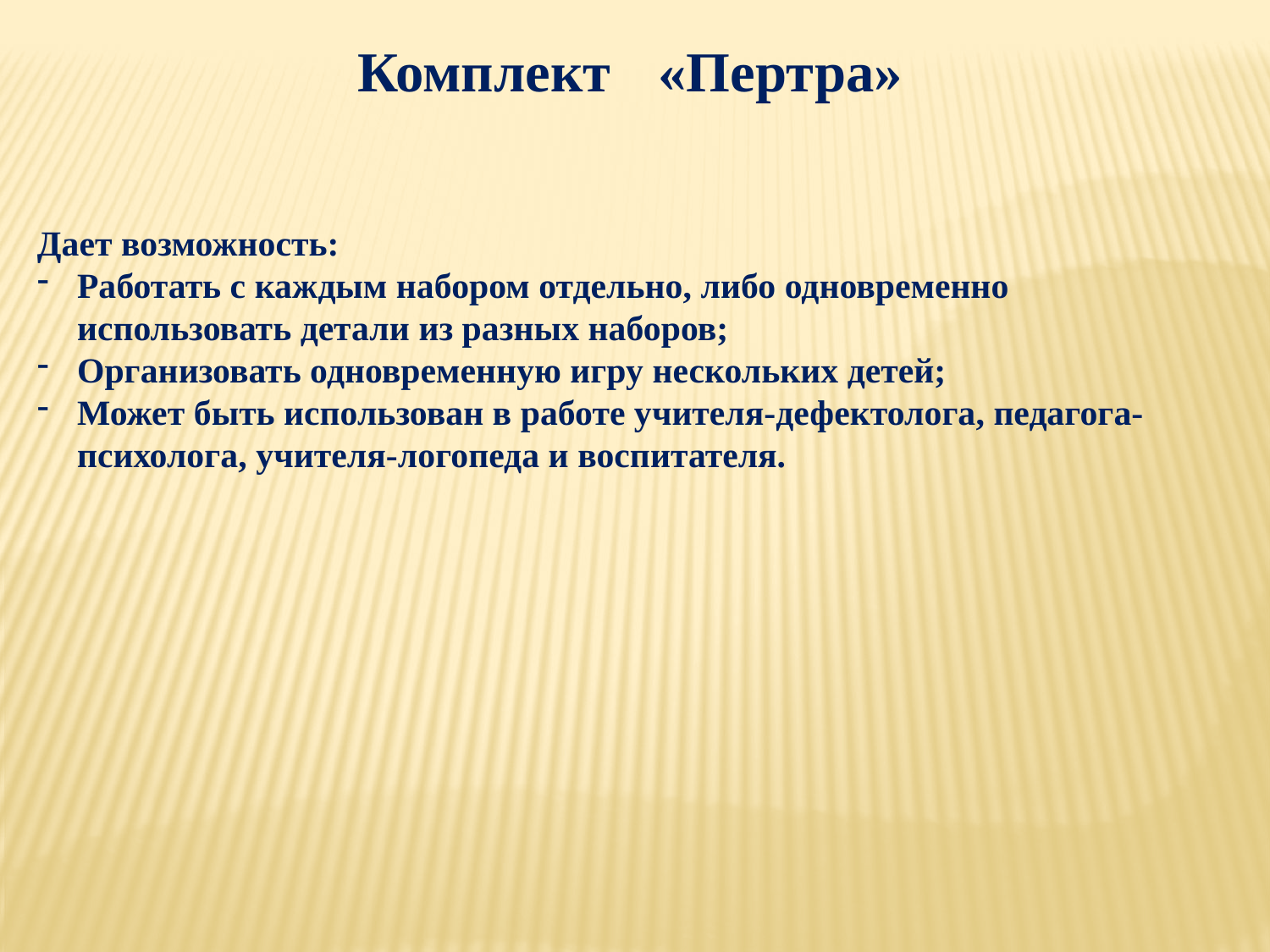

Комплект   «Пертра»

Дает возможность:
Работать с каждым набором отдельно, либо одновременно использовать детали из разных наборов;
Организовать одновременную игру нескольких детей;
Может быть использован в работе учителя-дефектолога, педагога-психолога, учителя-логопеда и воспитателя.